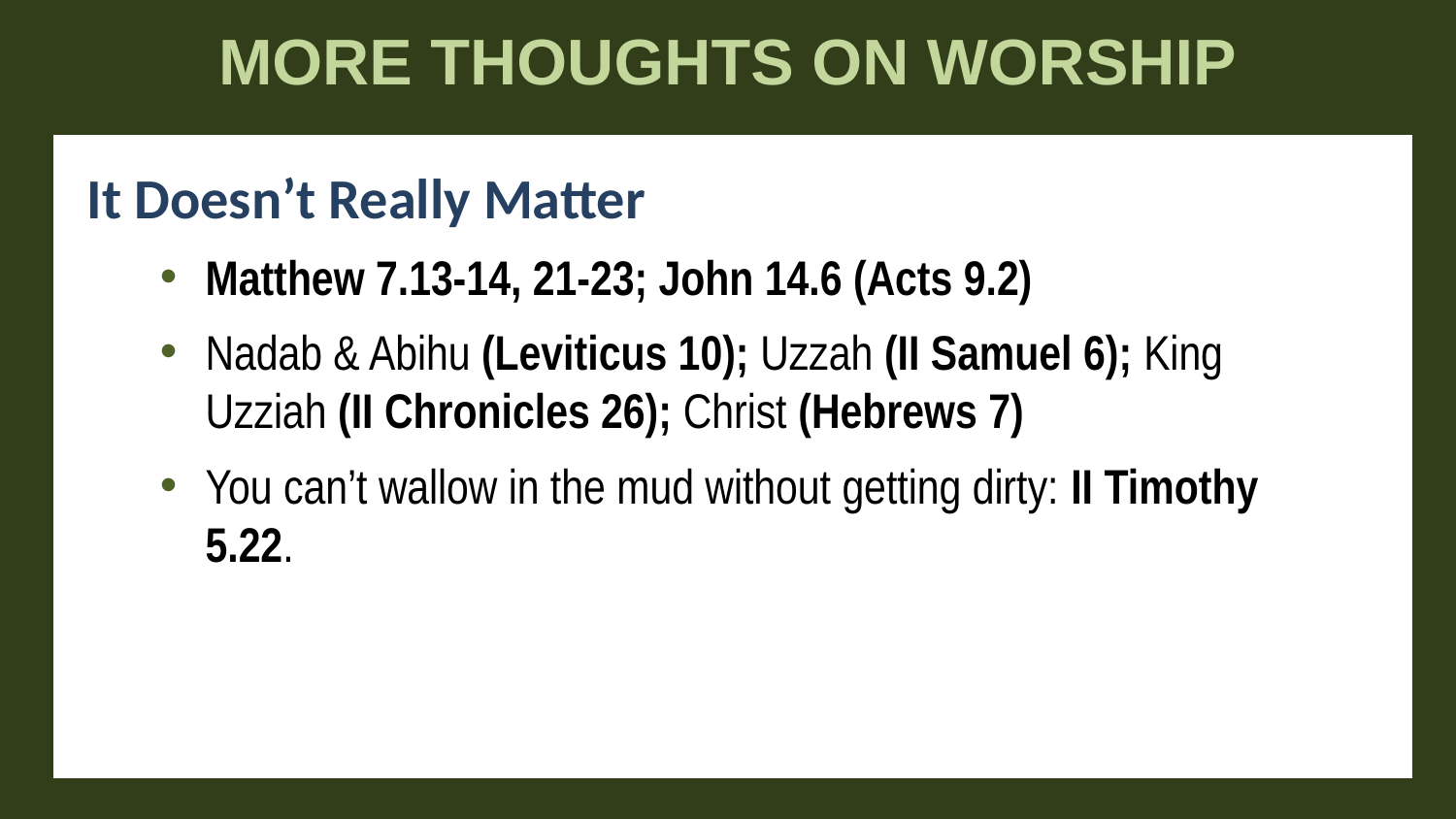

MORE THOUGHTS ON WORSHIP

It Doesn’t Really Matter
Matthew 7.13-14, 21-23; John 14.6 (Acts 9.2)

Nadab & Abihu (Leviticus 10); Uzzah (II Samuel 6); King Uzziah (II Chronicles 26); Christ (Hebrews 7)

You can’t wallow in the mud without getting dirty: II Timothy 5.22.